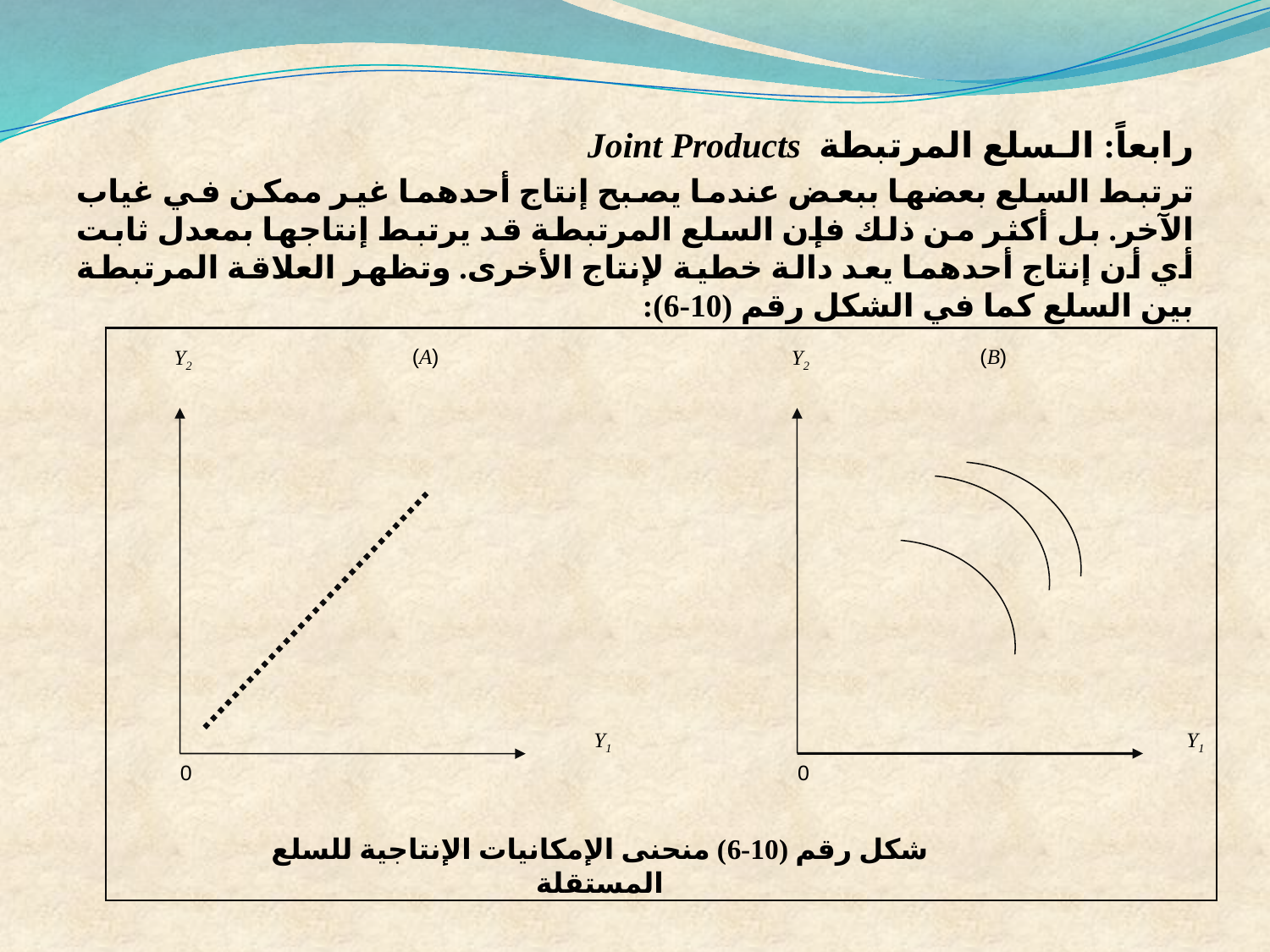

رابعاً: الـسلع المرتبطة  Joint Products
ترتبط السلع بعضها ببعض عندما يصبح إنتاج أحدهما غير ممكن في غياب الآخر. بل أكثر من ذلك فإن السلع المرتبطة قد يرتبط إنتاجها بمعدل ثابت أي أن إنتاج أحدهما يعد دالة خطية لإنتاج الأخرى. وتظهر العلاقة المرتبطة بين السلع كما في الشكل رقم (10-6):

Y2
(A)
Y2
(B)

Y1
Y1

0

0
شكل رقم (10-6) منحنى الإمكانيات الإنتاجية للسلع المستقلة